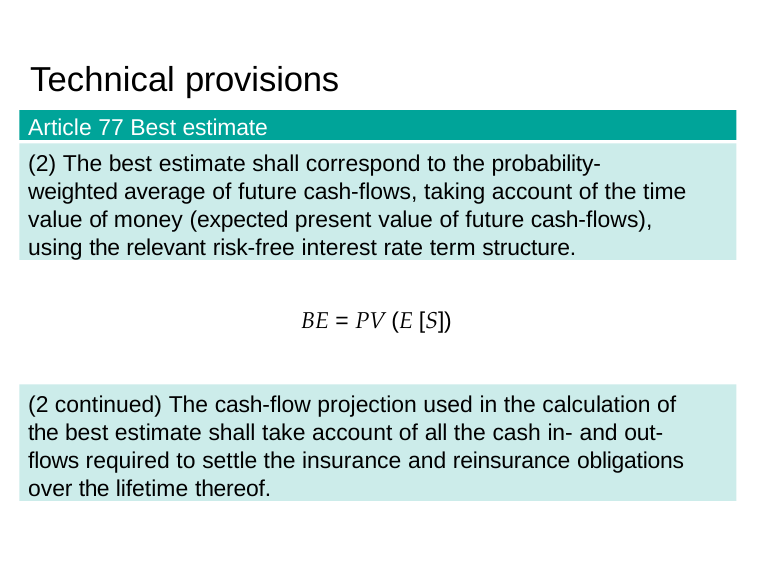

# Technical provisions
Article 77 Best estimate
(2) The best estimate shall correspond to the probability-weighted average of future cash-flows, taking account of the time value of money (expected present value of future cash-flows), using the relevant risk-free interest rate term structure.
BE = PV (E [S])
(2 continued) The cash-flow projection used in the calculation of the best estimate shall take account of all the cash in- and out-flows required to settle the insurance and reinsurance obligations over the lifetime thereof.